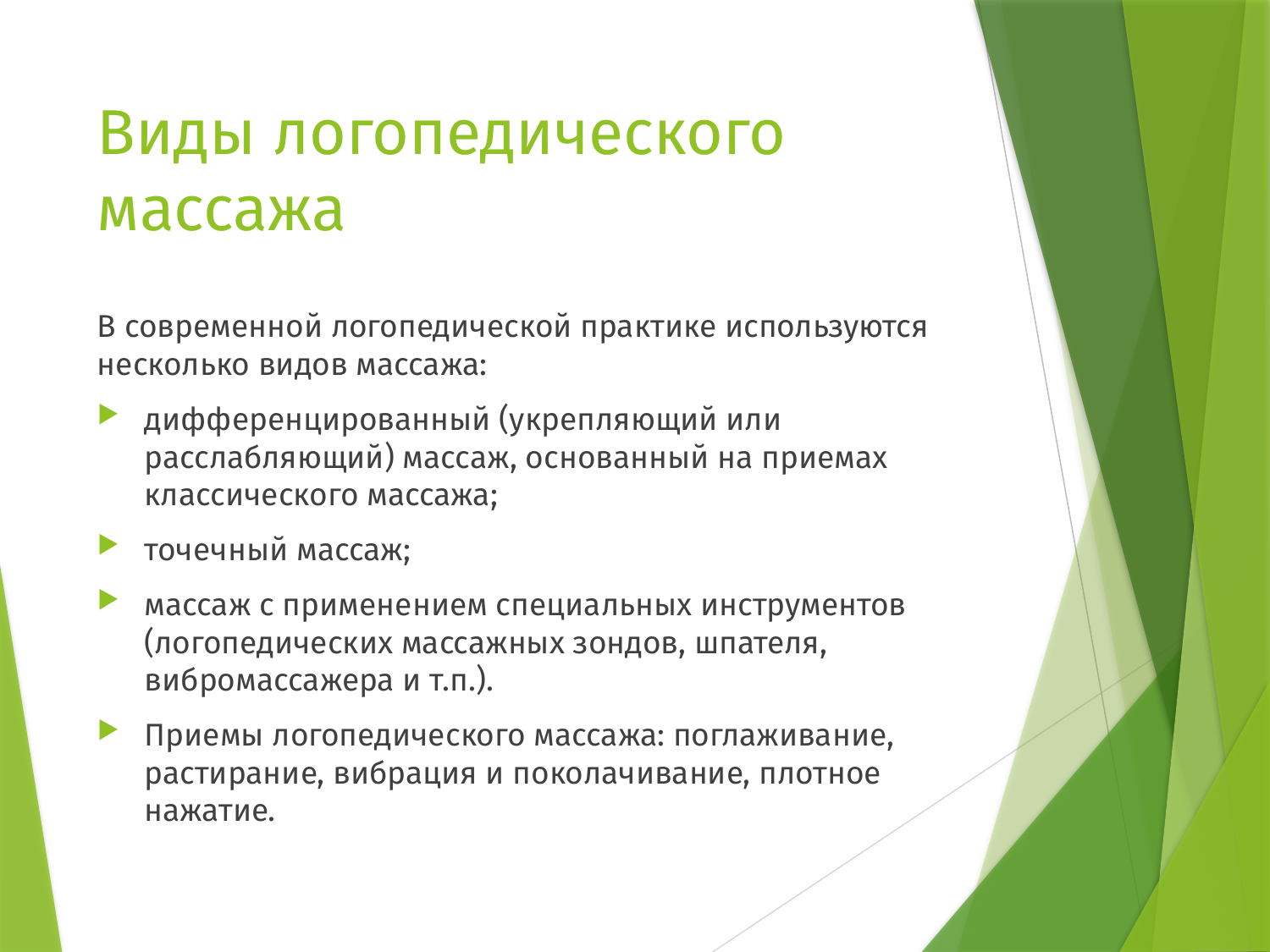

# Виды логопедического массажа
В современной логопедической практике используются несколько видов массажа:
дифференцированный (укрепляющий или расслабляющий) массаж, основанный на приемах классического массажа;
точечный массаж;
массаж с применением специальных инструментов (логопедических массажных зондов, шпателя, вибромассажера и т.п.).
Приемы логопедического массажа: поглаживание, растирание, вибрация и поколачивание, плотное нажатие.